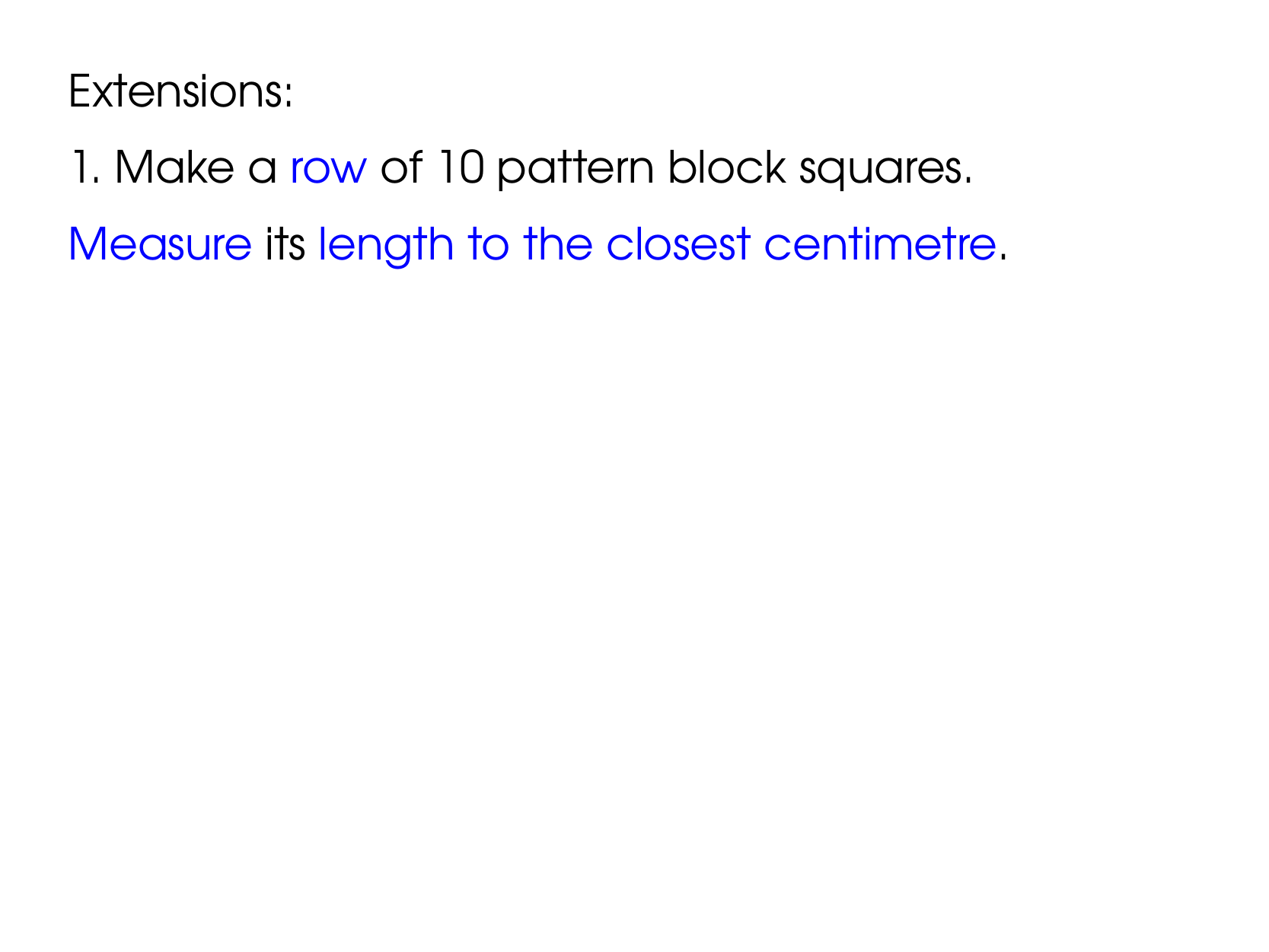

Extensions:
1. Make a row of 10 pattern block squares.
Measure its length to the closest centimetre.